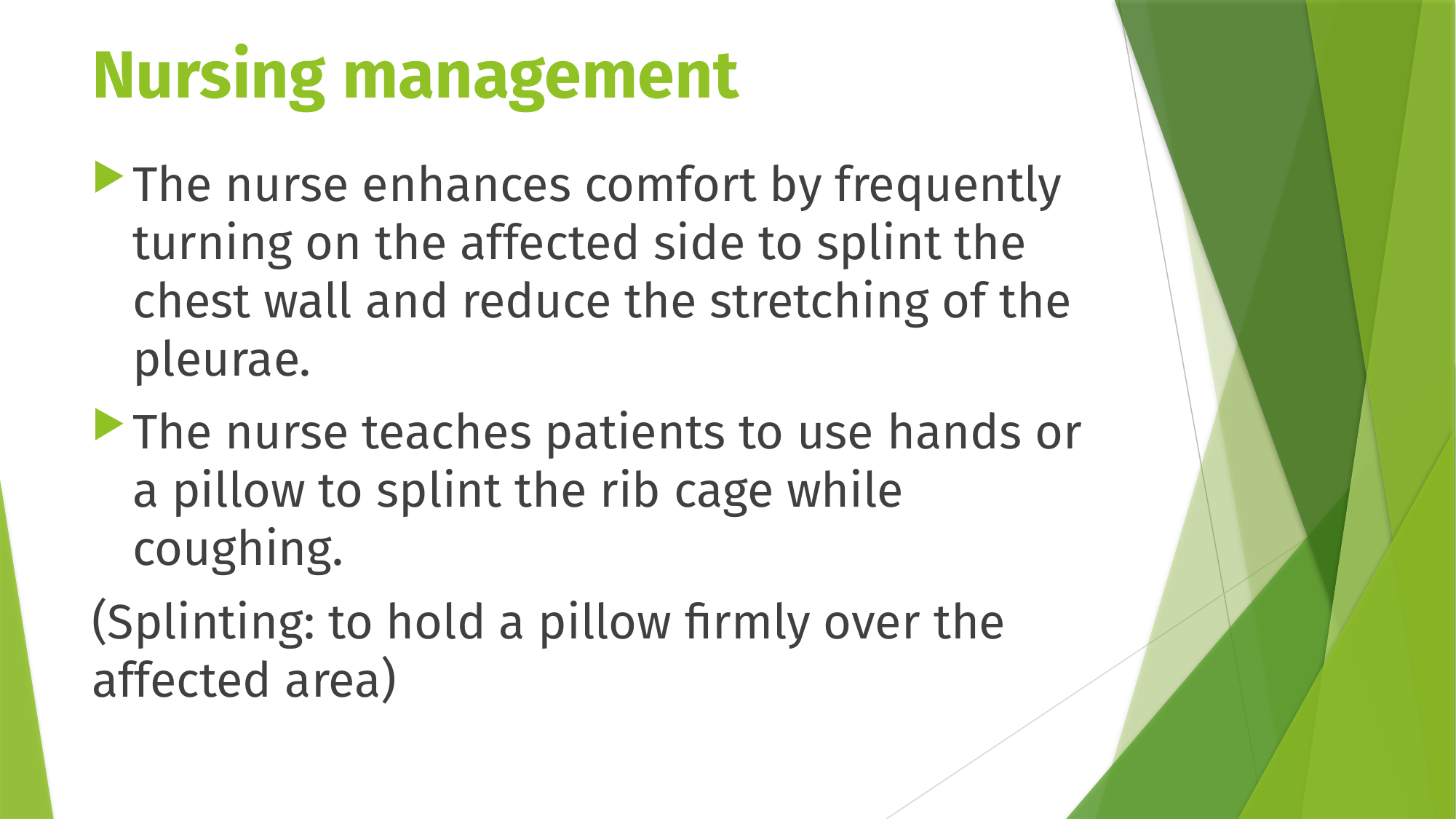

# Nursing management
The nurse enhances comfort by frequently turning on the affected side to splint the chest wall and reduce the stretching of the pleurae.
The nurse teaches patients to use hands or a pillow to splint the rib cage while coughing.
(Splinting: to hold a pillow firmly over the affected area)